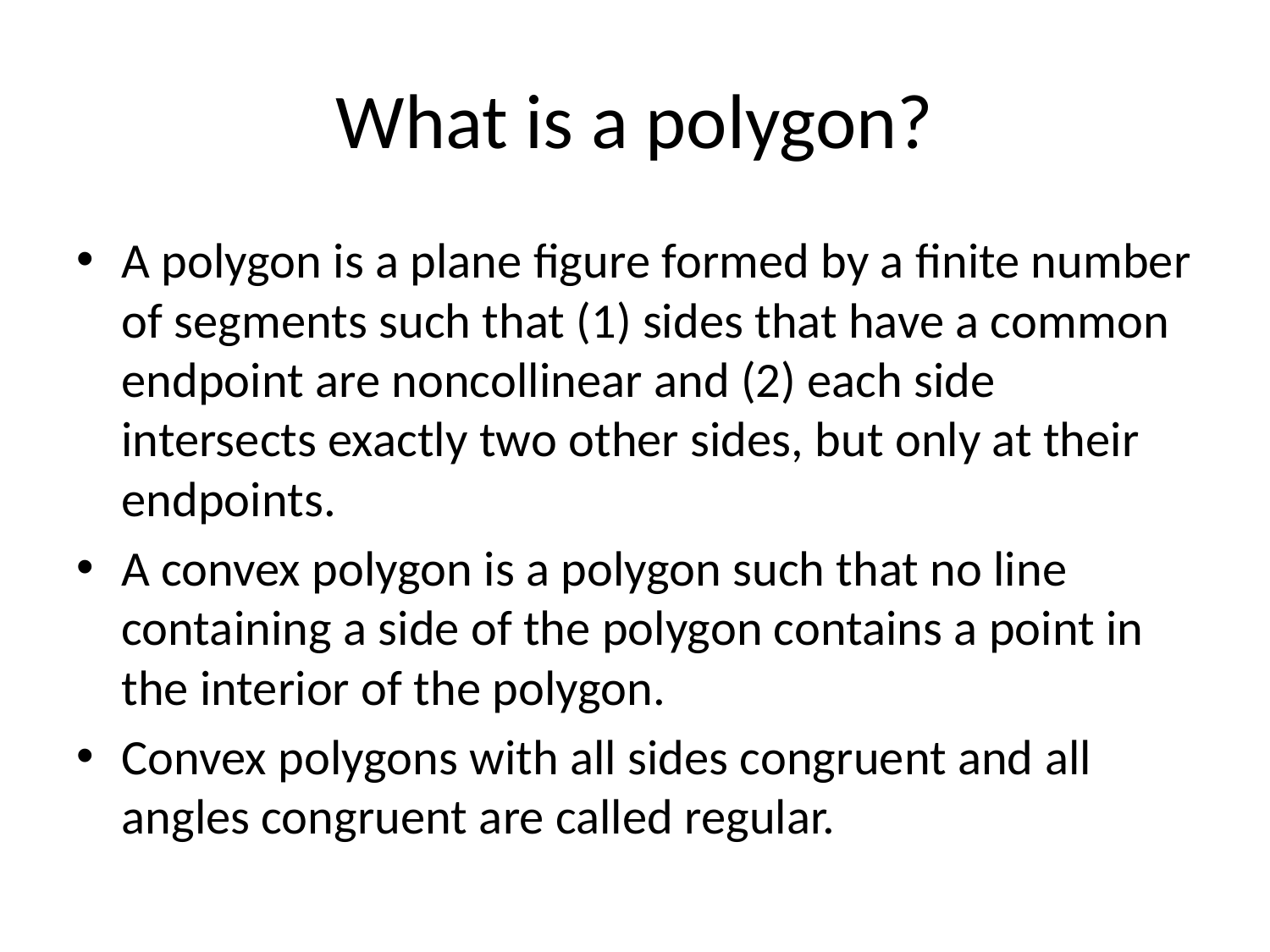

# What is a polygon?
A polygon is a plane figure formed by a finite number of segments such that (1) sides that have a common endpoint are noncollinear and (2) each side intersects exactly two other sides, but only at their endpoints.
A convex polygon is a polygon such that no line containing a side of the polygon contains a point in the interior of the polygon.
Convex polygons with all sides congruent and all angles congruent are called regular.